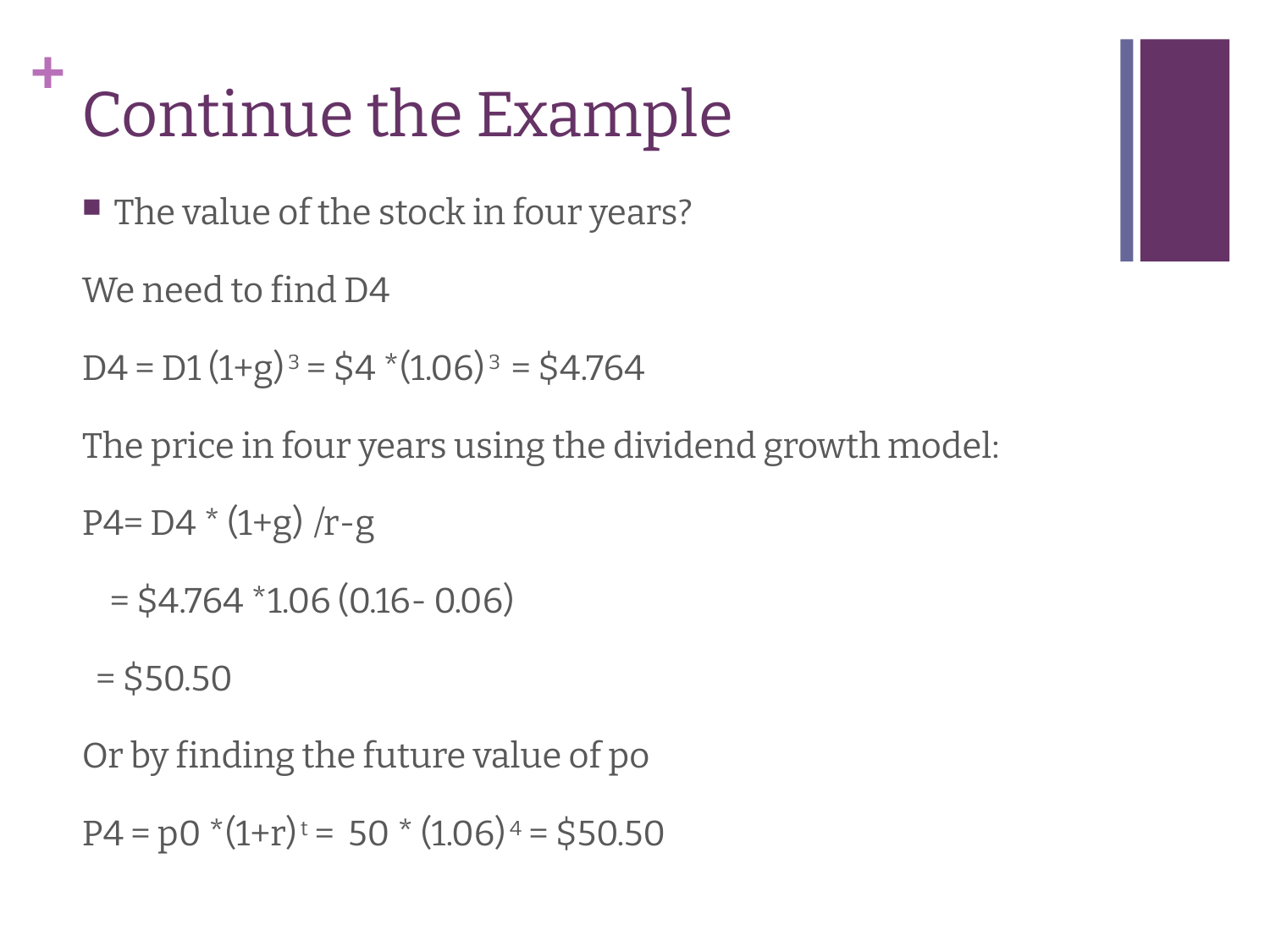

# Continue the Example
The value of the stock in four years?
We need to find D4
D4 = D1 (1+g) 3 = $4 *(1.06) 3  = $4.764
The price in four years using the dividend growth model:
P4= D4 * (1+g)  /r-g
    = $4.764 *1.06 (0.16- 0.06)
  = $50.50
Or by finding the future value of po
P4 = p0 *(1+r) t =  50 * (1.06) 4 = $50.50